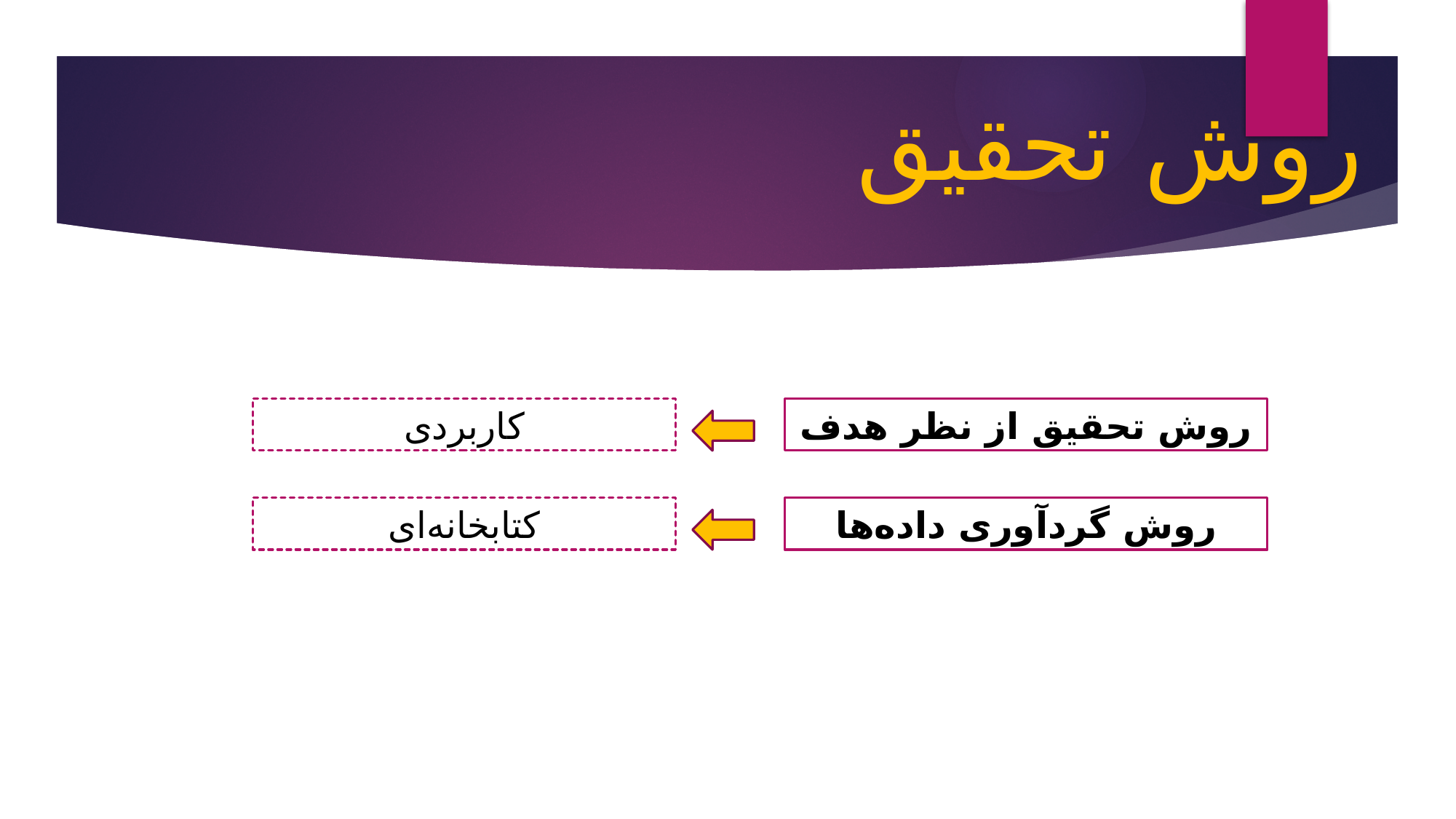

روش تحقیق
کاربردی
روش تحقیق از نظر هدف

کتابخانه‌ای
روش گردآوری داده‌ها